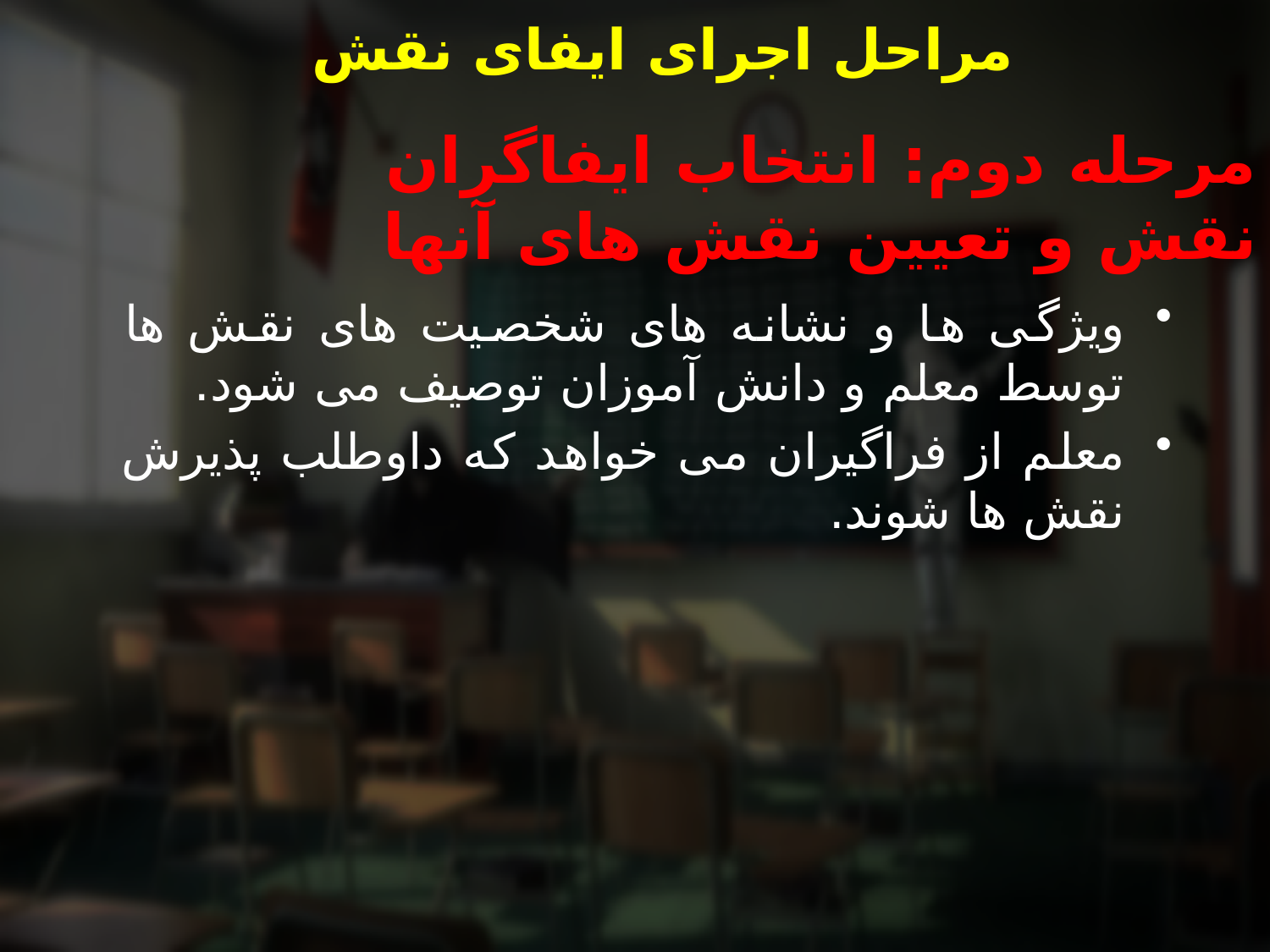

# مراحل اجرای ایفای نقش
مرحله دوم: انتخاب ایفاگران نقش و تعیین نقش های آنها
ویژگی ها و نشانه های شخصیت های نقش ها توسط معلم و دانش آموزان توصیف می شود.
معلم از فراگیران می خواهد که داوطلب پذیرش نقش ها شوند.